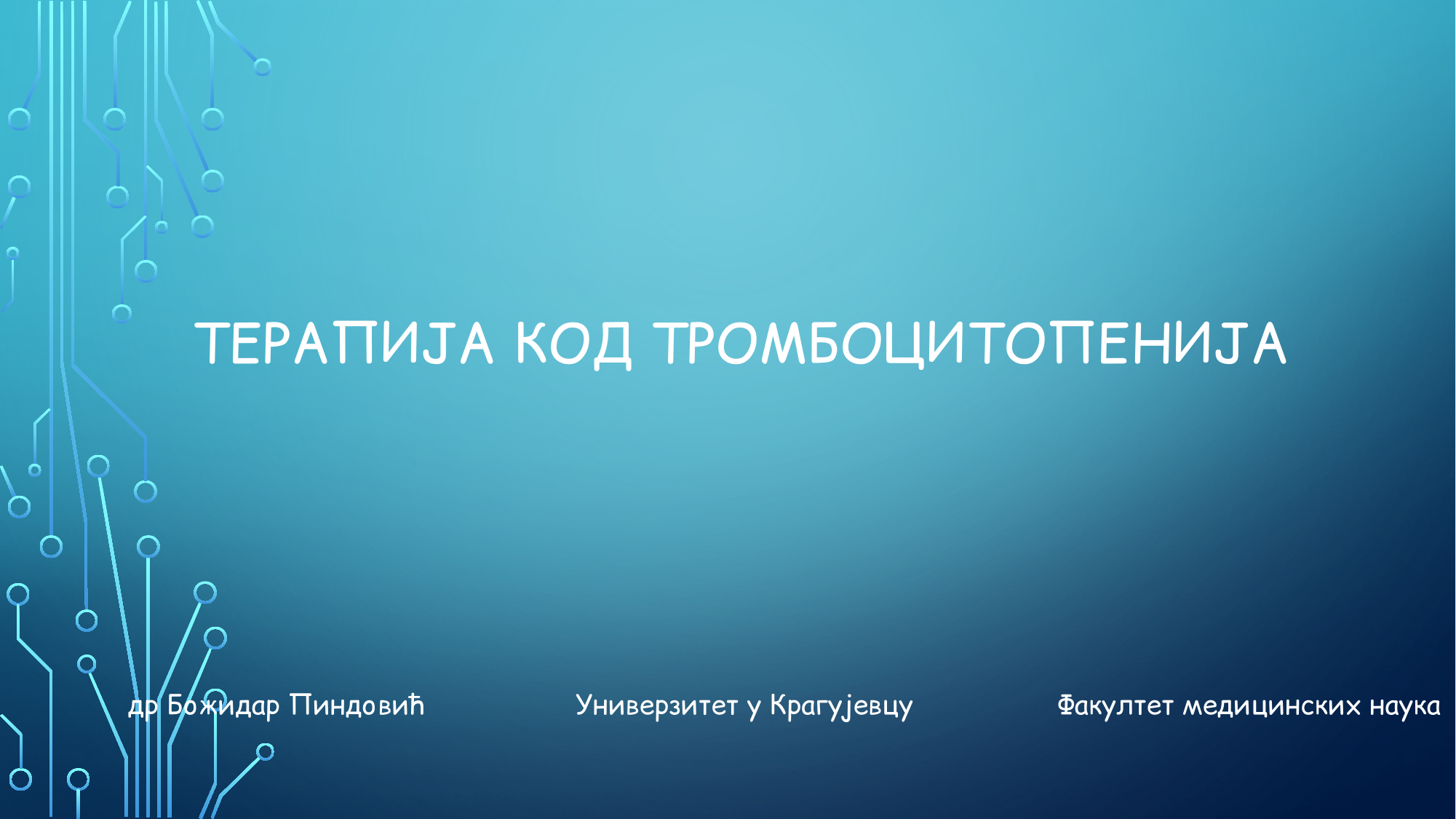

# Терапија код ТромбоцитопенијA
др Божидар Пиндовић
Универзитет у Крагујевцу
Факултет медицинских наука